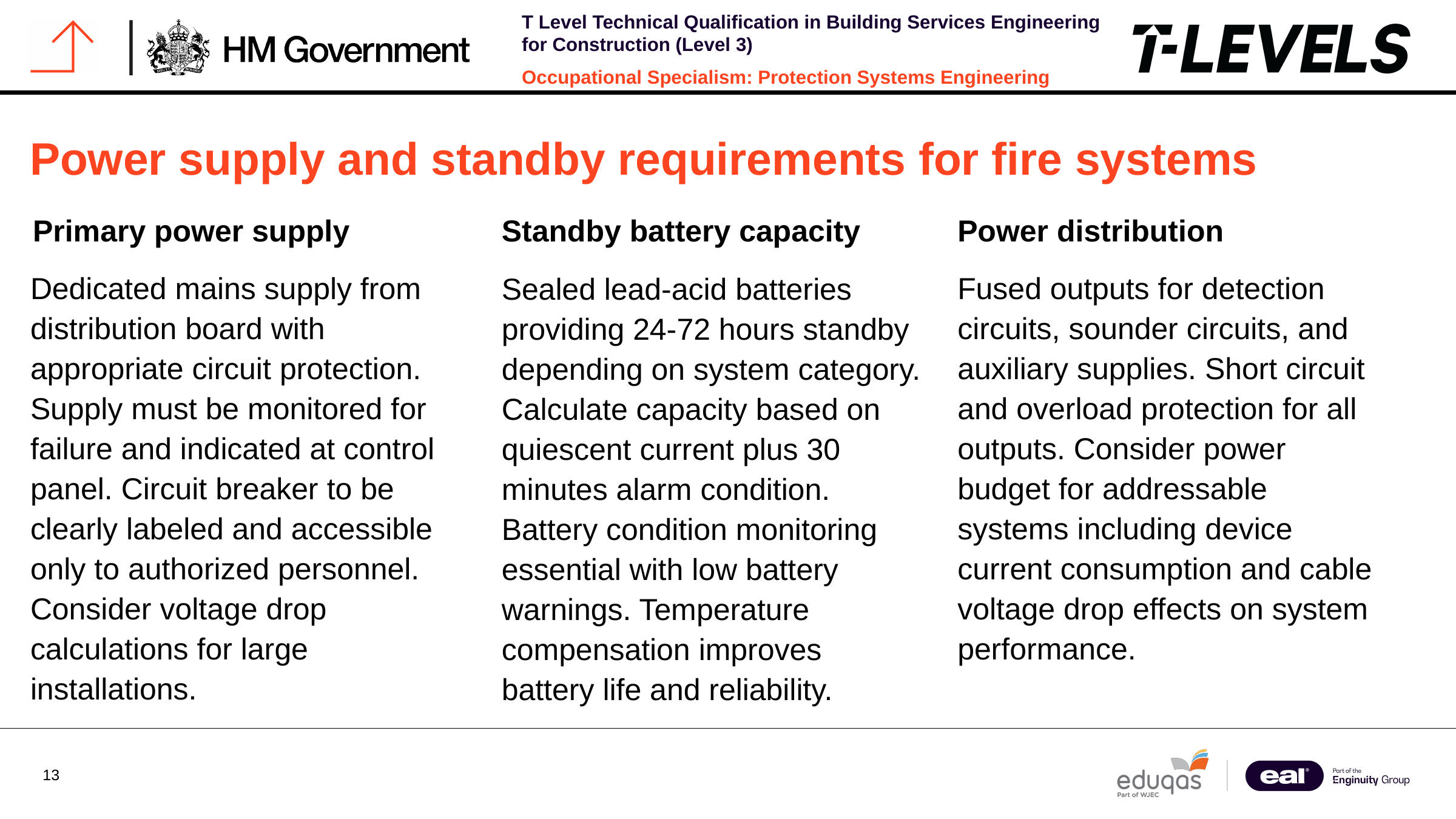

Power supply and standby requirements for fire systems
Primary power supply
Standby battery capacity
Power distribution
Dedicated mains supply from distribution board with appropriate circuit protection. Supply must be monitored for failure and indicated at control panel. Circuit breaker to be clearly labeled and accessible only to authorized personnel. Consider voltage drop calculations for large installations.
Fused outputs for detection circuits, sounder circuits, and auxiliary supplies. Short circuit and overload protection for all outputs. Consider power budget for addressable systems including device current consumption and cable voltage drop effects on system performance.
Sealed lead-acid batteries providing 24-72 hours standby depending on system category. Calculate capacity based on quiescent current plus 30 minutes alarm condition. Battery condition monitoring essential with low battery warnings. Temperature compensation improves battery life and reliability.